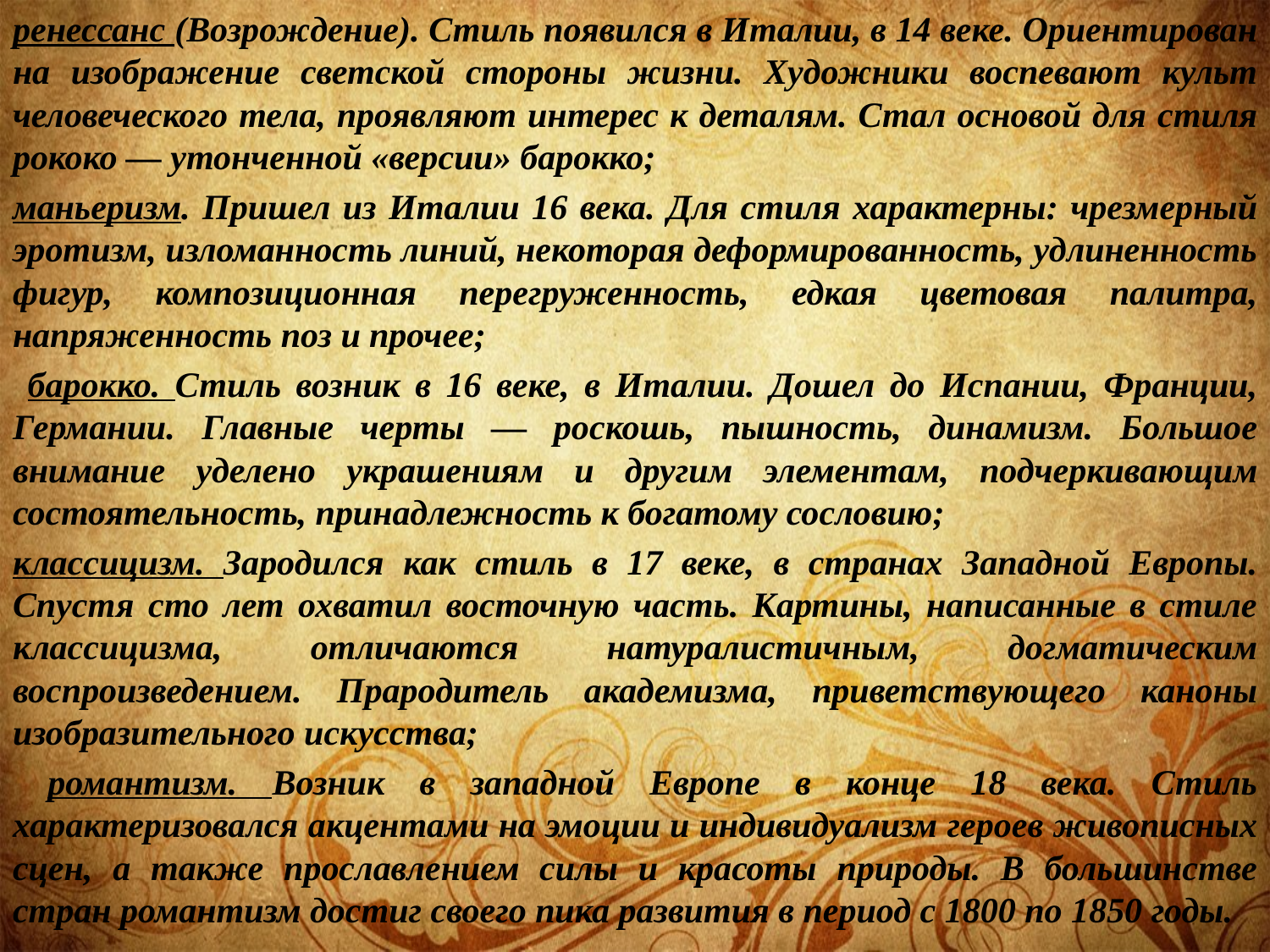

ренессанс (Возрождение). Стиль появился в Италии, в 14 веке. Ориентирован на изображение светской стороны жизни. Художники воспевают культ человеческого тела, проявляют интерес к деталям. Стал основой для стиля рококо — утонченной «версии» барокко;
маньеризм. Пришел из Италии 16 века. Для стиля характерны: чрезмерный эротизм, изломанность линий, некоторая деформированность, удлиненность фигур, композиционная перегруженность, едкая цветовая палитра, напряженность поз и прочее;
 барокко. Стиль возник в 16 веке, в Италии. Дошел до Испании, Франции, Германии. Главные черты — роскошь, пышность, динамизм. Большое внимание уделено украшениям и другим элементам, подчеркивающим состоятельность, принадлежность к богатому сословию;
классицизм. Зародился как стиль в 17 веке, в странах Западной Европы. Спустя сто лет охватил восточную часть. Картины, написанные в стиле классицизма, отличаются натуралистичным, догматическим воспроизведением. Прародитель академизма, приветствующего каноны изобразительного искусства;
 романтизм. Возник в западной Европе в конце 18 века. Стиль характеризовался акцентами на эмоции и индивидуализм героев живописных сцен, а также прославлением силы и красоты природы. В большинстве стран романтизм достиг своего пика развития в период с 1800 по 1850 годы.